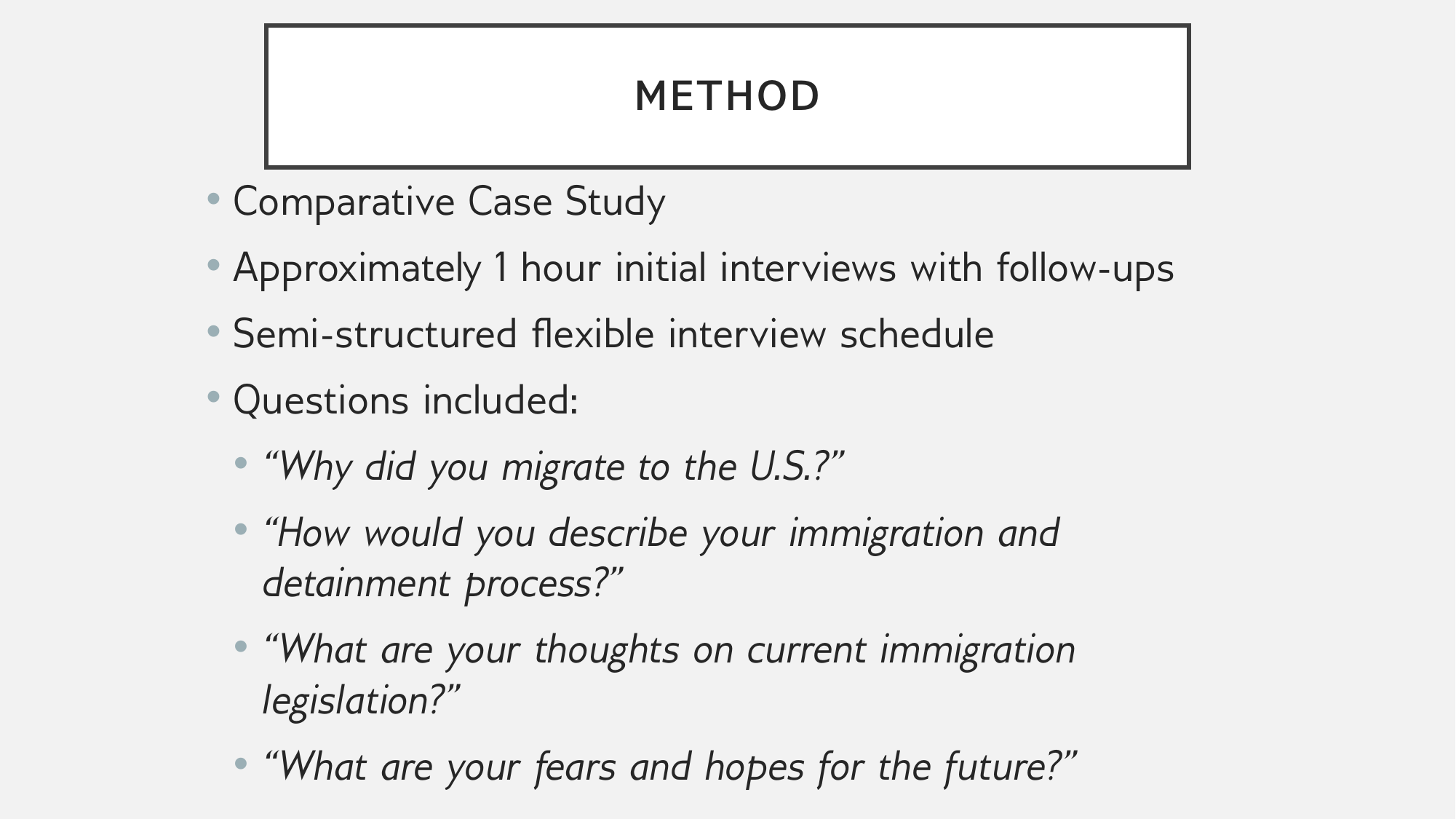

# Method
Comparative Case Study
Approximately 1 hour initial interviews with follow-ups
Semi-structured flexible interview schedule
Questions included:
“Why did you migrate to the U.S.?”
“How would you describe your immigration and detainment process?”
“What are your thoughts on current immigration legislation?”
“What are your fears and hopes for the future?”